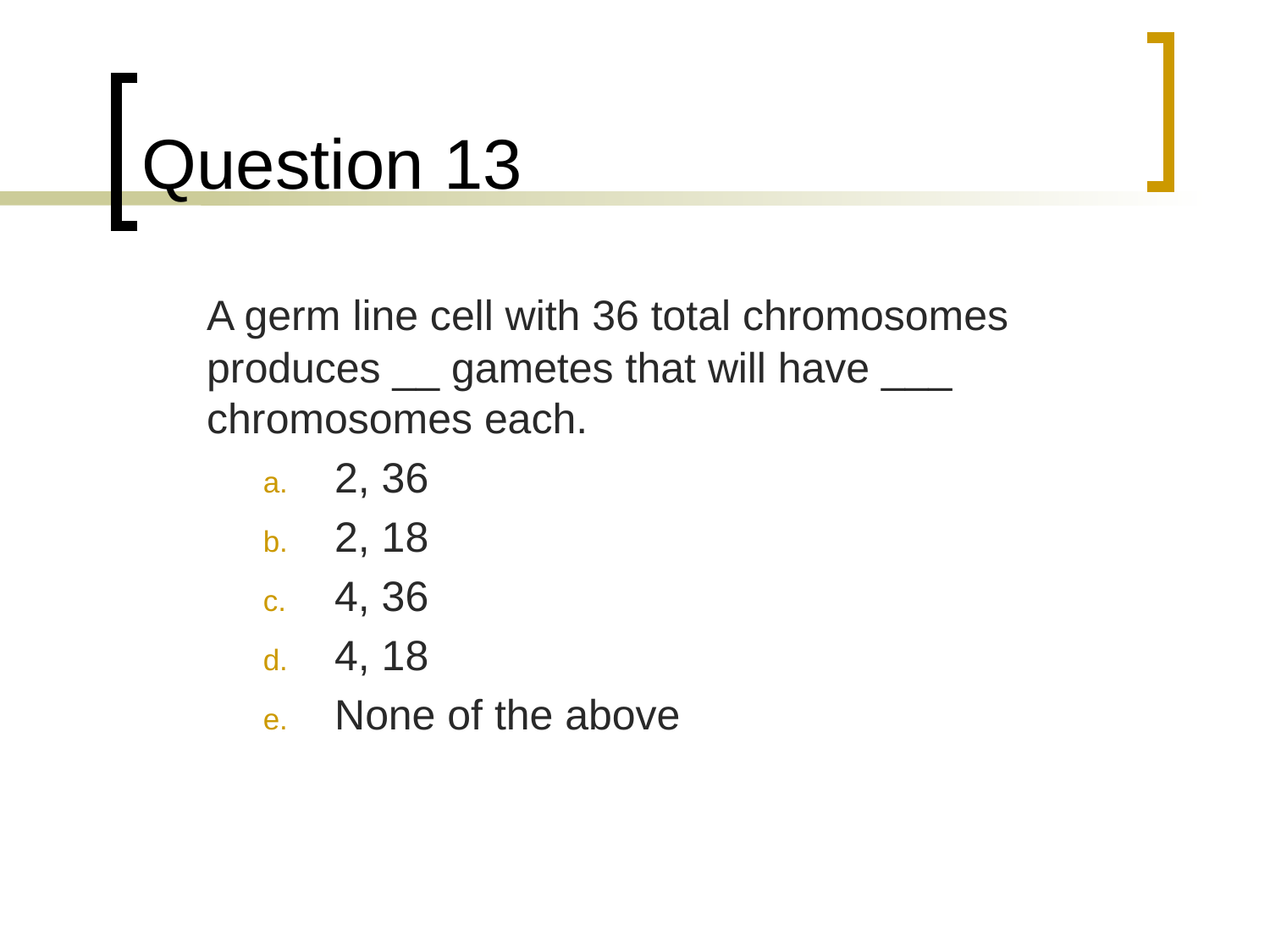

# Question 13
	A germ line cell with 36 total chromosomes produces __ gametes that will have ___ chromosomes each.
2, 36
2, 18
4, 36
4, 18
None of the above